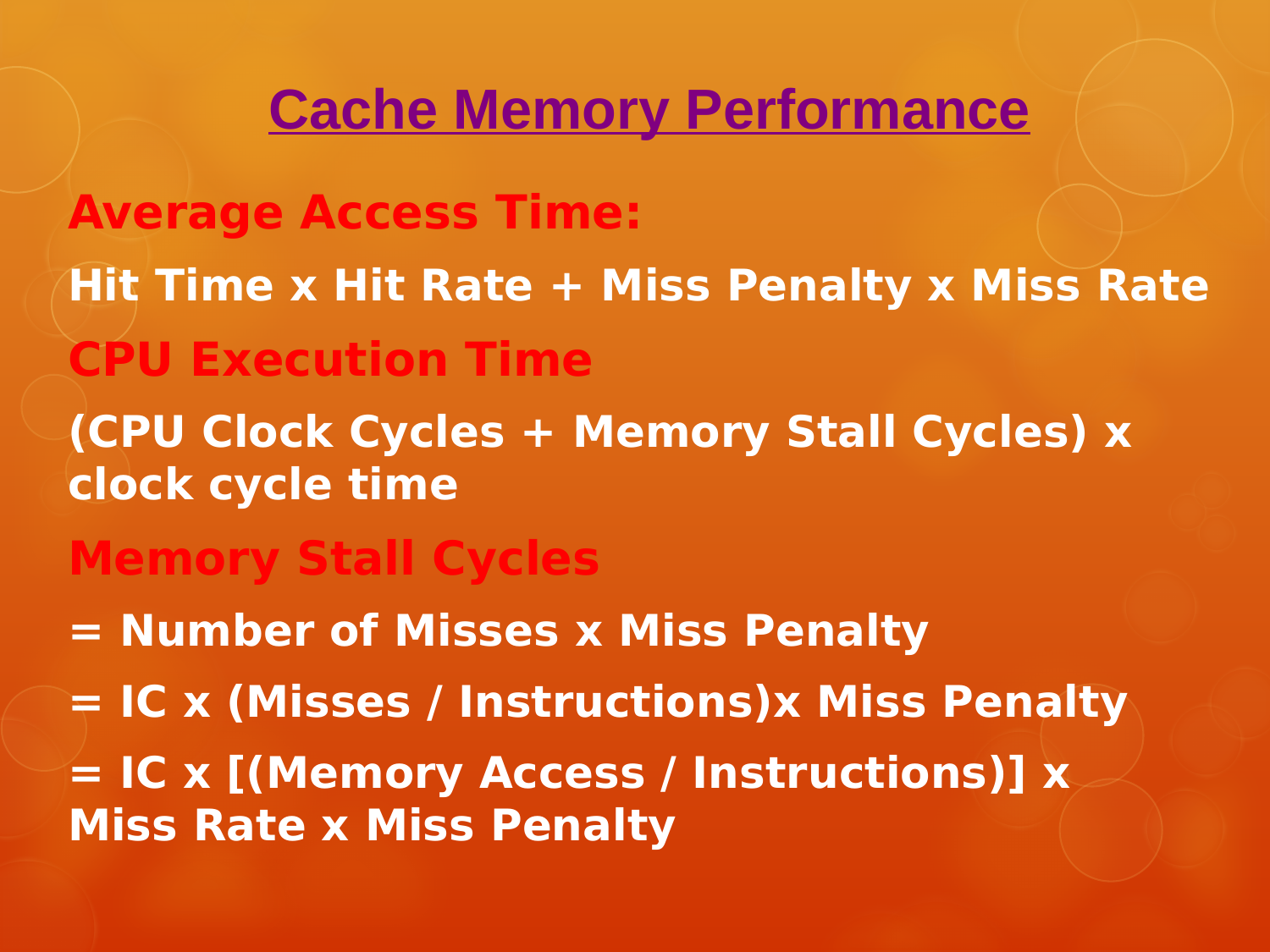

Cache Memory Performance
Average Access Time:
Hit Time x Hit Rate + Miss Penalty x Miss Rate
CPU Execution Time
(CPU Clock Cycles + Memory Stall Cycles) x clock cycle time
Memory Stall Cycles
= Number of Misses x Miss Penalty
= IC x (Misses / Instructions)x Miss Penalty
= IC x [(Memory Access / Instructions)] x 	Miss Rate x Miss Penalty